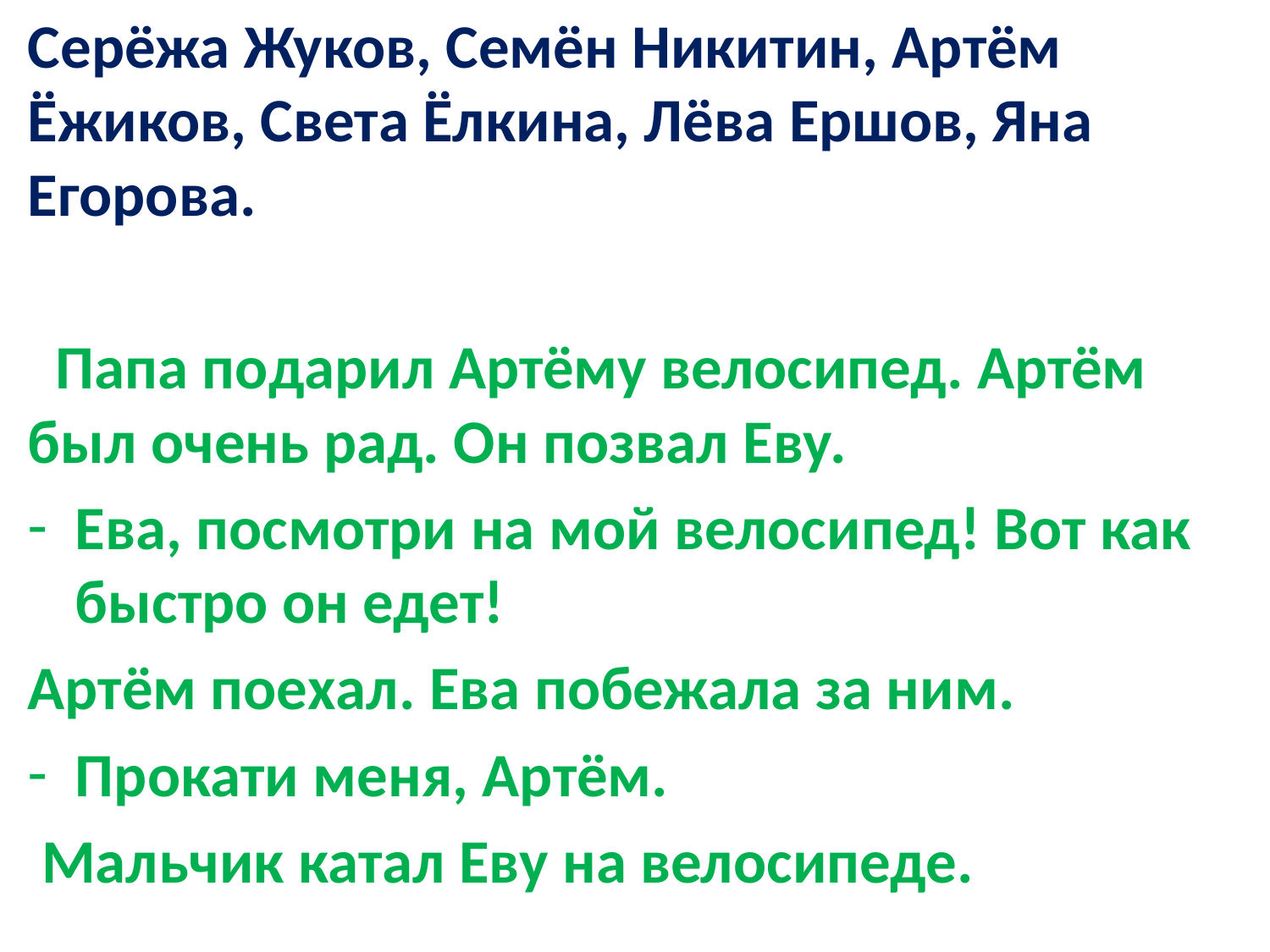

Серёжа Жуков, Семён Никитин, Артём Ёжиков, Света Ёлкина, Лёва Ершов, Яна Егорова.

  Папа подарил Артёму велосипед. Артём был очень рад. Он позвал Еву.
Ева, посмотри на мой велосипед! Вот как быстро он едет!
Артём поехал. Ева побежала за ним.
Прокати меня, Артём.
 Мальчик катал Еву на велосипеде.
#